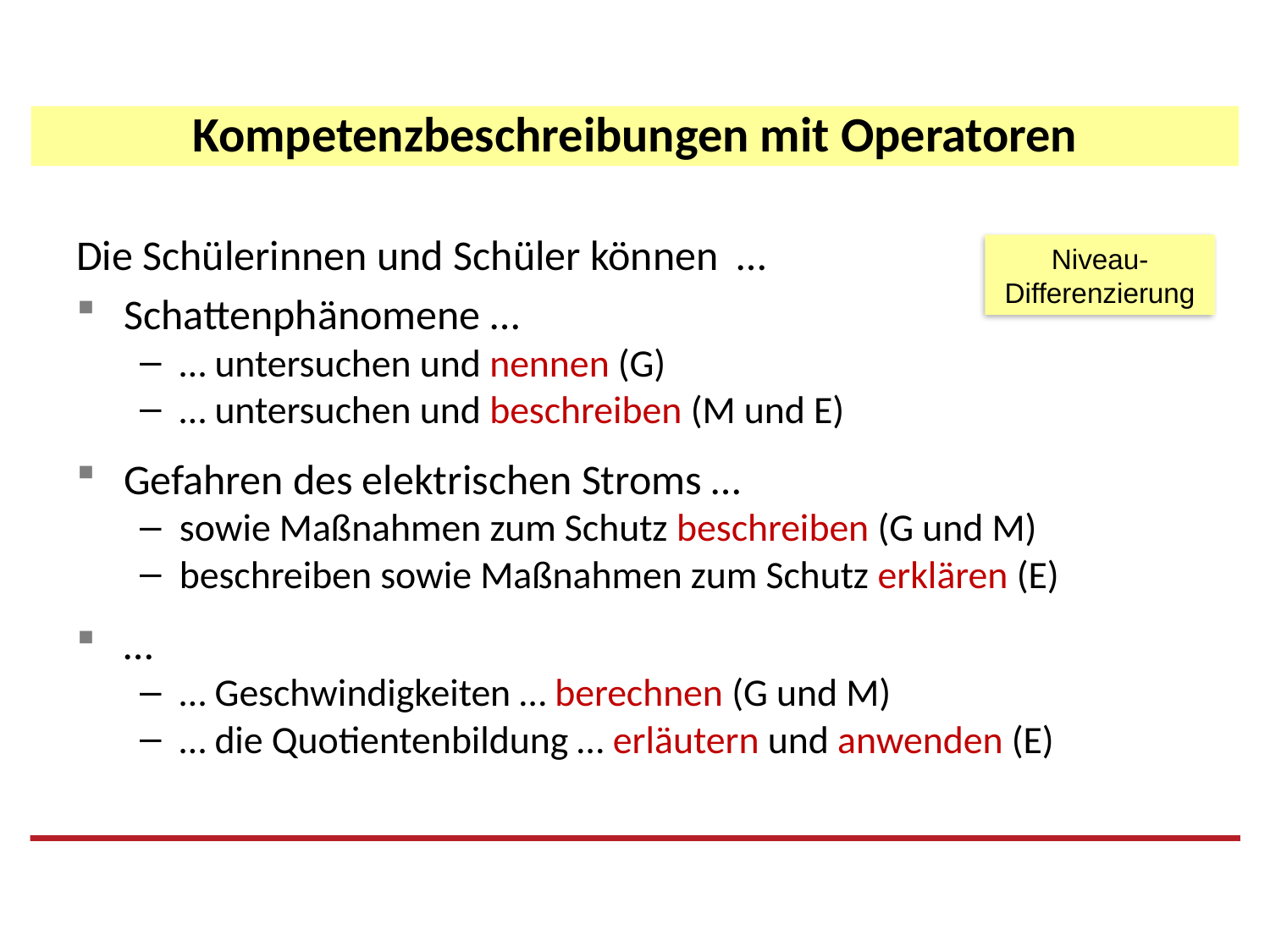

Kompetenzbeschreibungen mit Operatoren
Die Schülerinnen und Schüler können  …
Schattenphänomene …
… untersuchen und nennen (G)
… untersuchen und beschreiben (M und E)
Gefahren des elektrischen Stroms …
sowie Maßnahmen zum Schutz beschreiben (G und M)
beschreiben sowie Maßnahmen zum Schutz erklären (E)
…
… Geschwindigkeiten … berechnen (G und M)
… die Quotientenbildung … erläutern und anwenden (E)

Niveau-Differenzierung